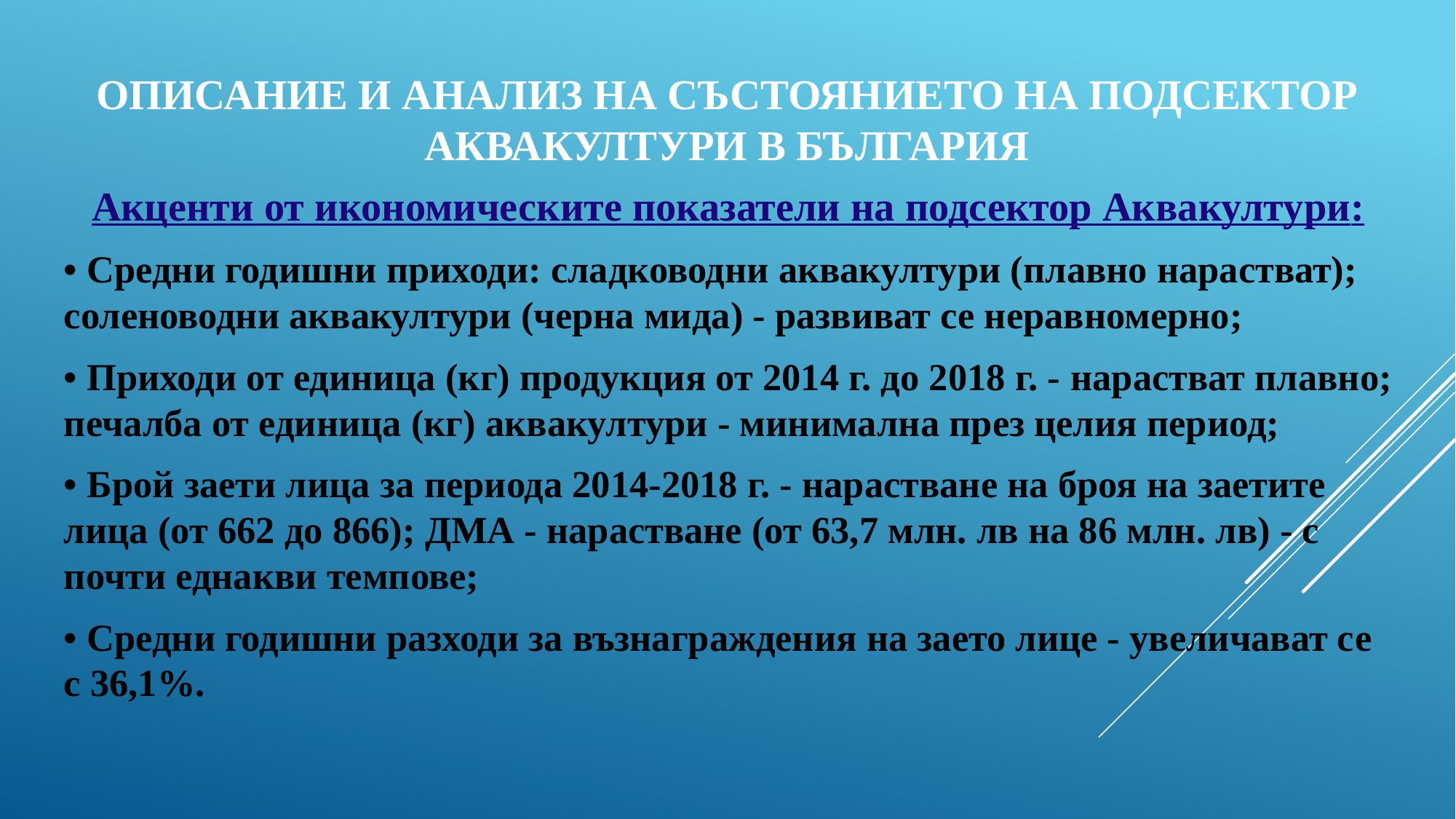

# Описание и анализ на състоянието на подсектор Аквакултури в България
Акценти от икономическите показатели на подсектор Аквакултури:
• Средни годишни приходи: сладководни аквакултури (плавно нарастват); соленоводни аквакултури (черна мида) - развиват се неравномерно;
• Приходи от единица (кг) продукция от 2014 г. до 2018 г. - нарастват плавно; печалба от единица (кг) аквакултури - минимална през целия период;
• Брой заети лица за периода 2014-2018 г. - нарастване на броя на заетите лица (от 662 до 866); ДМА - нарастване (от 63,7 млн. лв на 86 млн. лв) - с почти еднакви темпове;
• Средни годишни разходи за възнаграждения на заето лице - увеличават се с 36,1%.